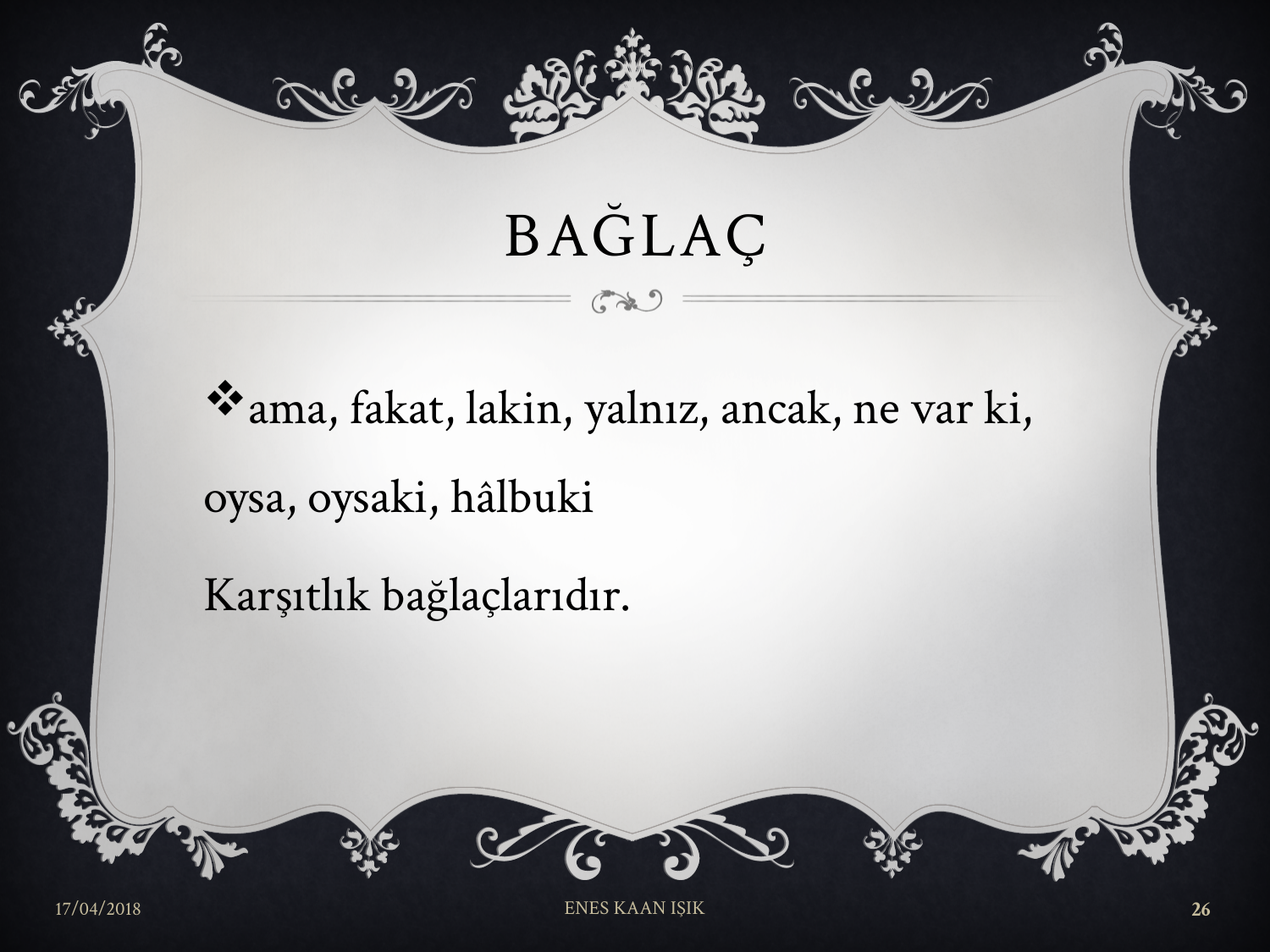

# BAĞLAÇ
ama, fakat, lakin, yalnız, ancak, ne var ki, oysa, oysaki, hâlbuki
Karşıtlık bağlaçlarıdır.
17/04/2018
ENES KAAN IŞIK
26